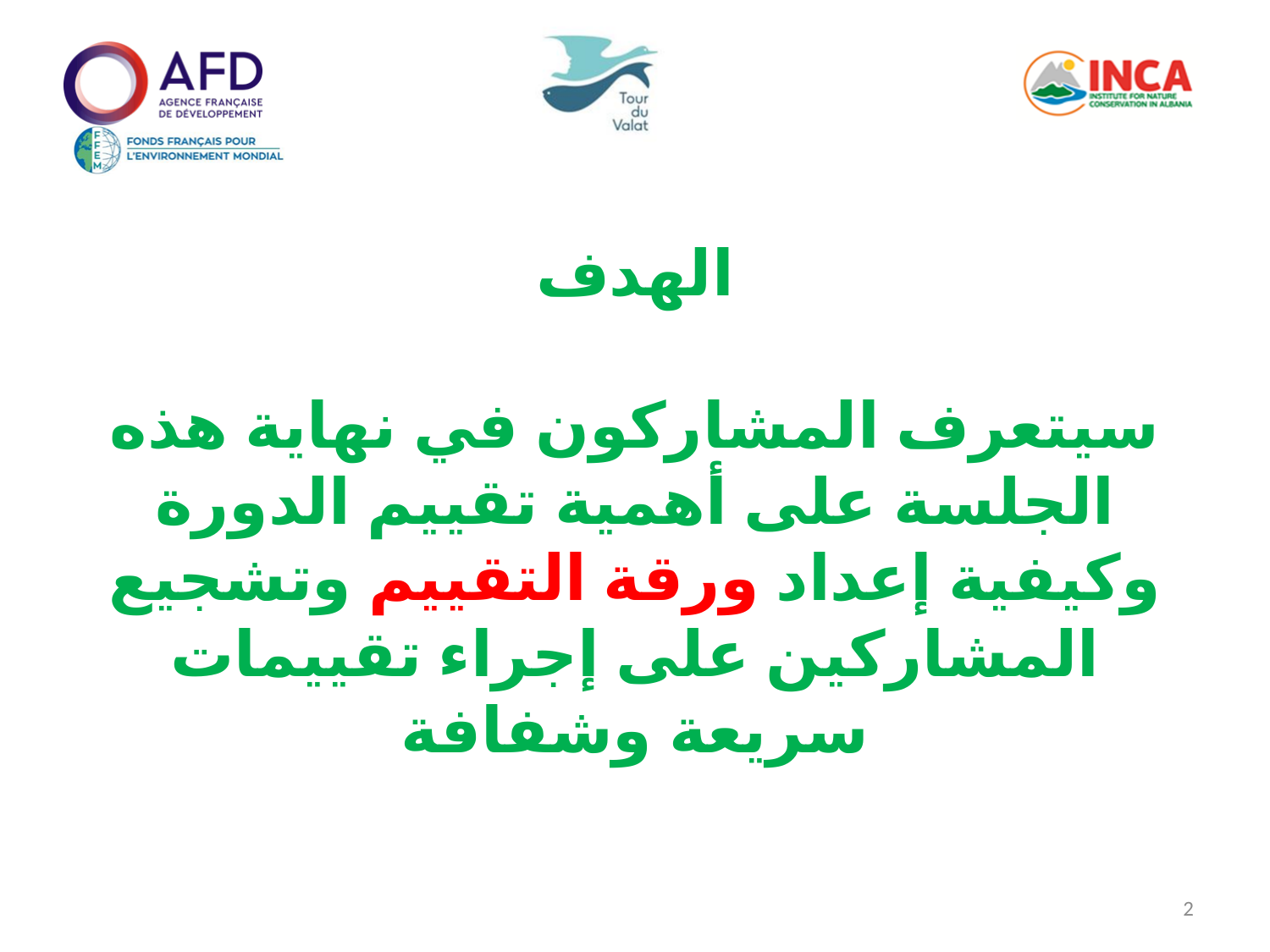

الهدف

سيتعرف المشاركون في نهاية هذه الجلسة على أهمية تقييم الدورة وكيفية إعداد ورقة التقييم وتشجيع المشاركين على إجراء تقييمات سريعة وشفافة

2